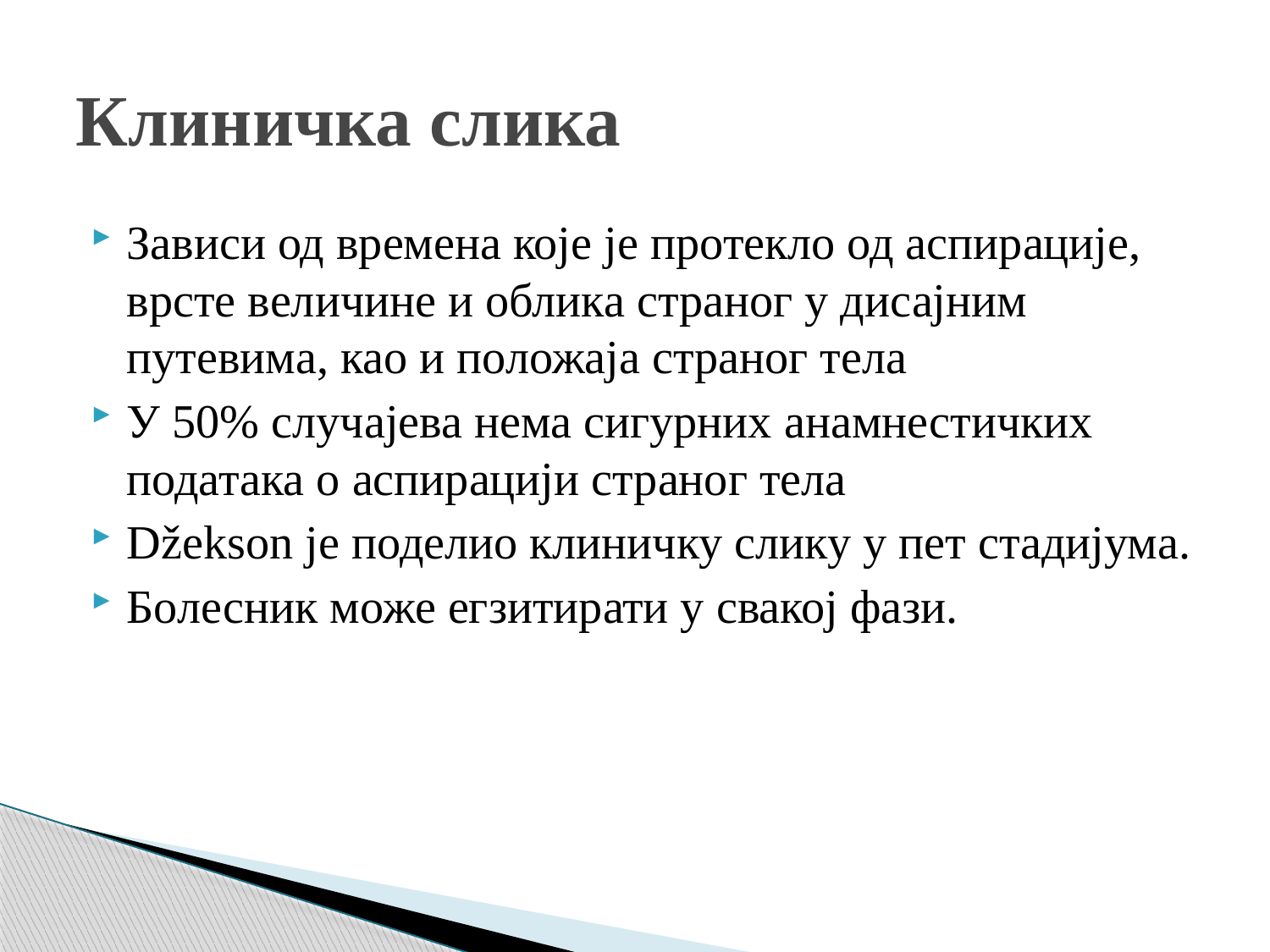

# Клиничка слика
Зависи од времена које је протекло од аспирације, врсте величине и облика страног у дисајним путевима, као и положаја страног тела
У 50% случајева нема сигурних анамнестичких података о аспирацији страног тела
Džekson је поделио клиничку слику у пет стадијума.
Болесник може егзитирати у свакој фази.